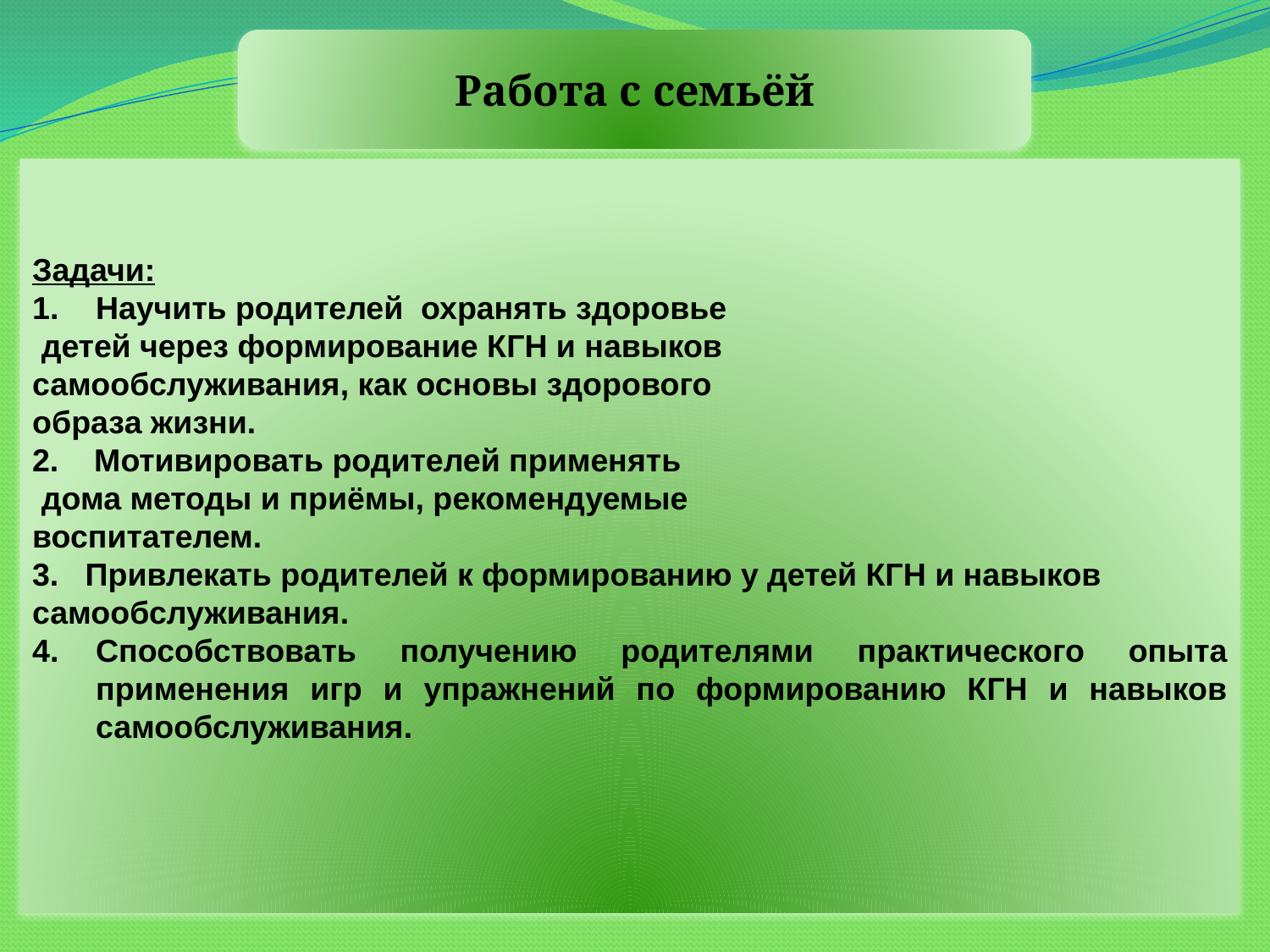

Работа с семьёй
Задачи:
Научить родителей  охранять здоровье
 детей через формирование КГН и навыков
самообслуживания, как основы здорового
образа жизни.
2.    Мотивировать родителей применять
 дома методы и приёмы, рекомендуемые
воспитателем.
3.   Привлекать родителей к формированию у детей КГН и навыков
самообслуживания.
Способствовать получению родителями практического опыта применения игр и упражнений по формированию КГН и навыков самообслуживания.